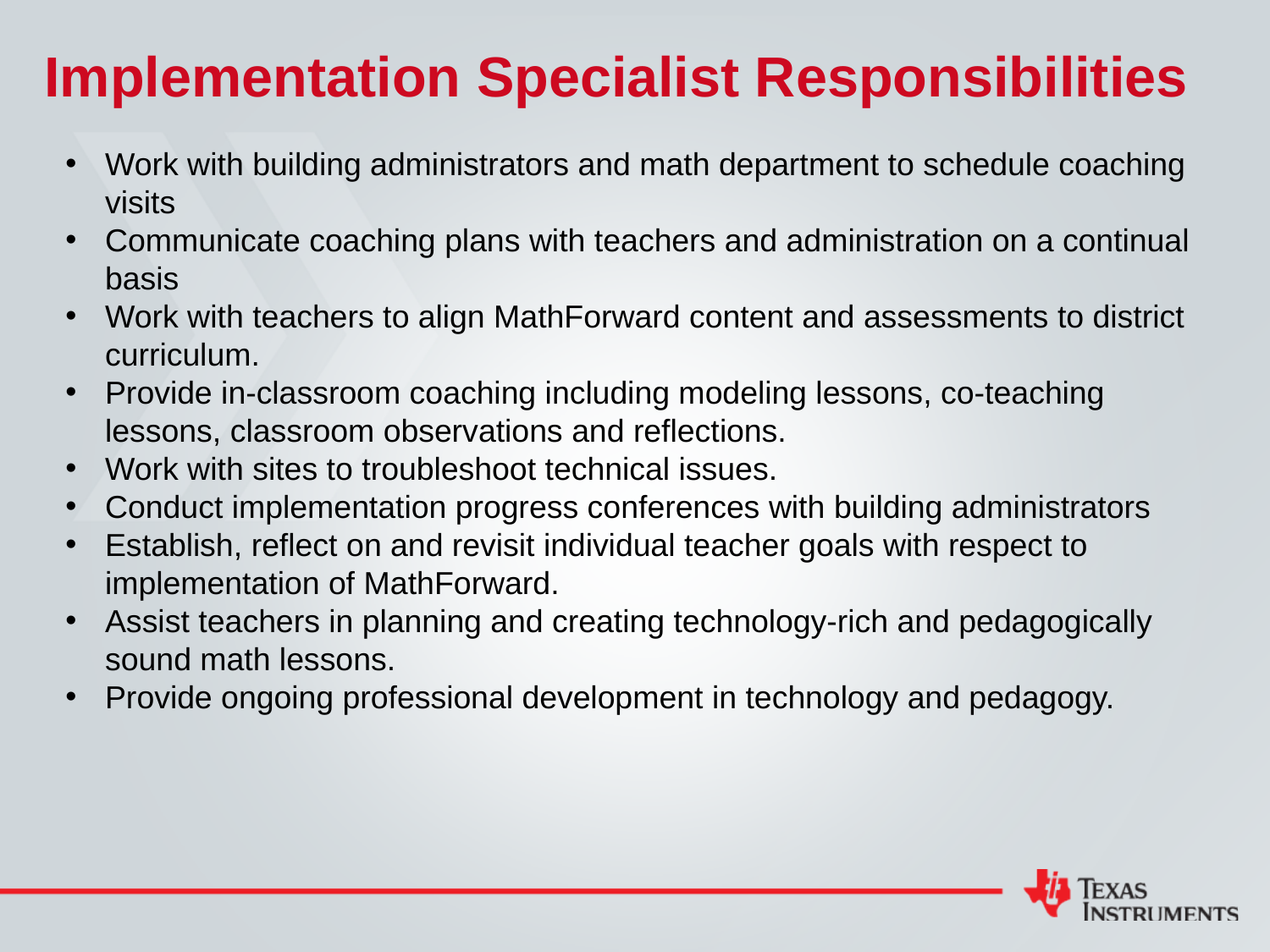

# Implementation Specialist Responsibilities
Work with building administrators and math department to schedule coaching visits
Communicate coaching plans with teachers and administration on a continual basis
Work with teachers to align MathForward content and assessments to district curriculum.
Provide in-classroom coaching including modeling lessons, co-teaching lessons, classroom observations and reflections.
Work with sites to troubleshoot technical issues.
Conduct implementation progress conferences with building administrators
Establish, reflect on and revisit individual teacher goals with respect to implementation of MathForward.
Assist teachers in planning and creating technology-rich and pedagogically sound math lessons.
Provide ongoing professional development in technology and pedagogy.